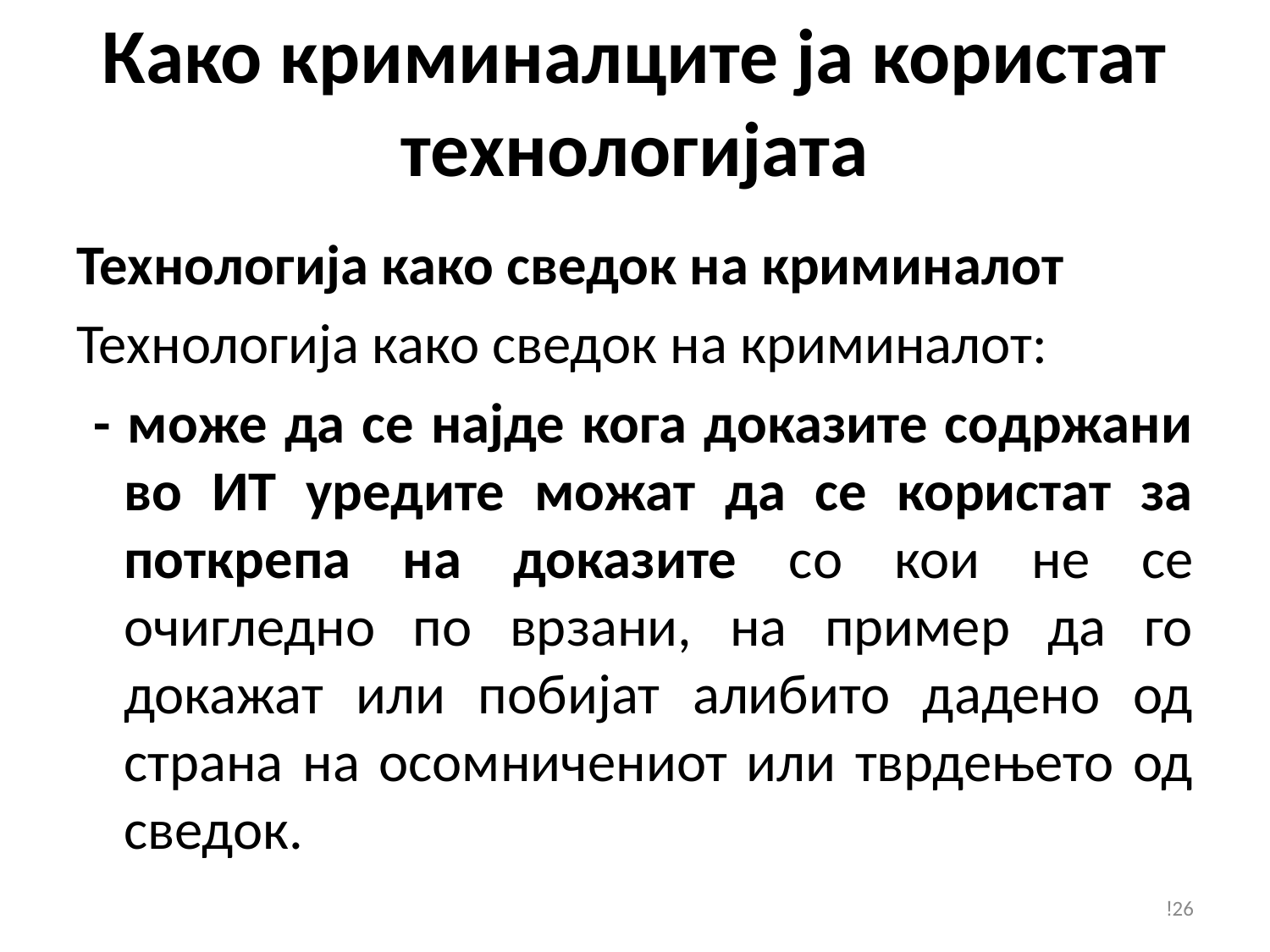

# Како криминалците ја користат технологијата
Технологија како сведок на криминалот
Технологија како сведок на криминалот:
 - може да се најде кога доказите содржани во ИТ уредите можат да се користат за поткрепа на доказите со кои не се очигледно по врзани, на пример да го докажат или побијат алибито дадено од страна на осомничениот или тврдењето од сведок.

!26